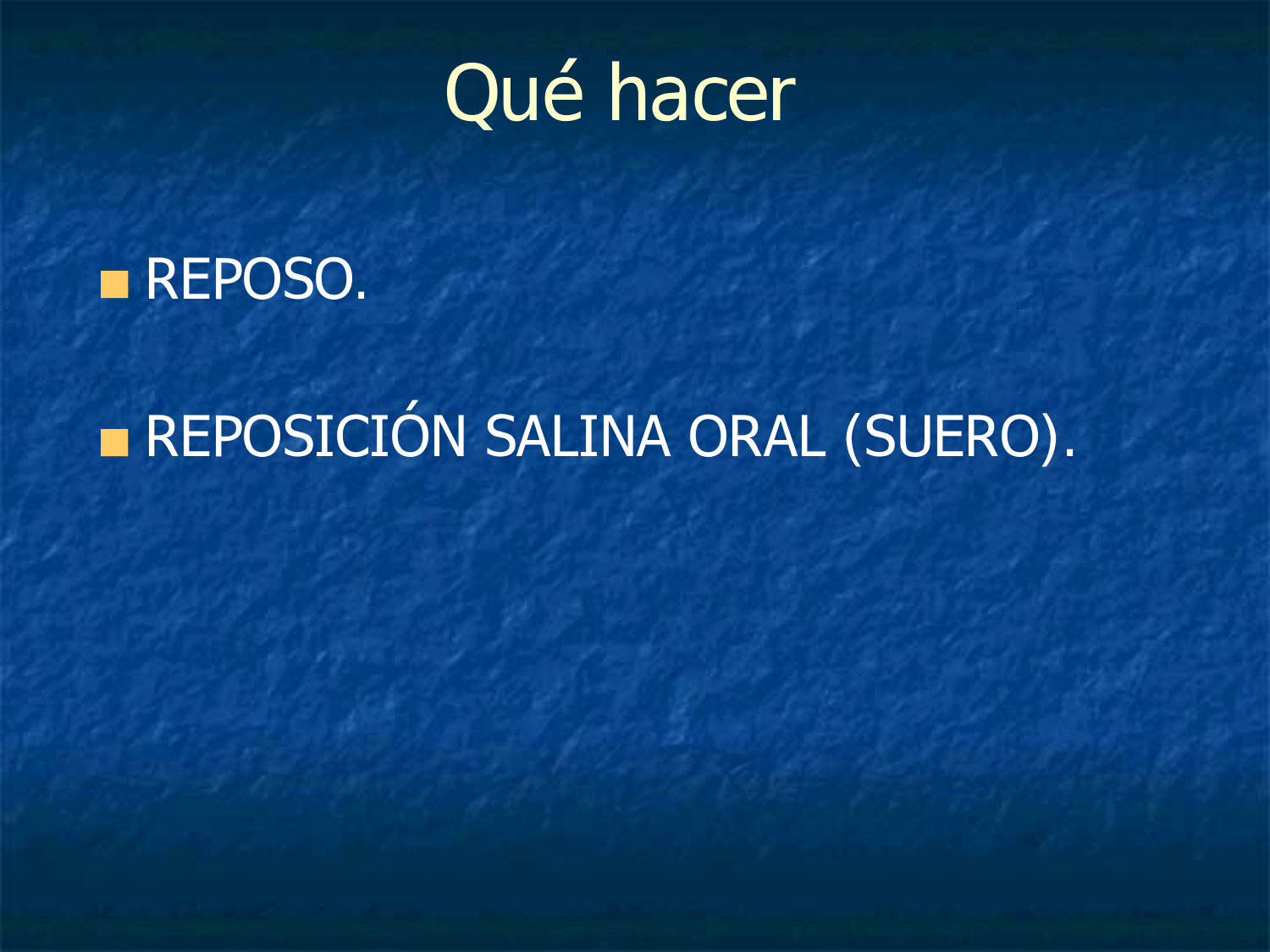

# Qué hacer
REPOSO.

REPOSICIÓN SALINA ORAL (SUERO).